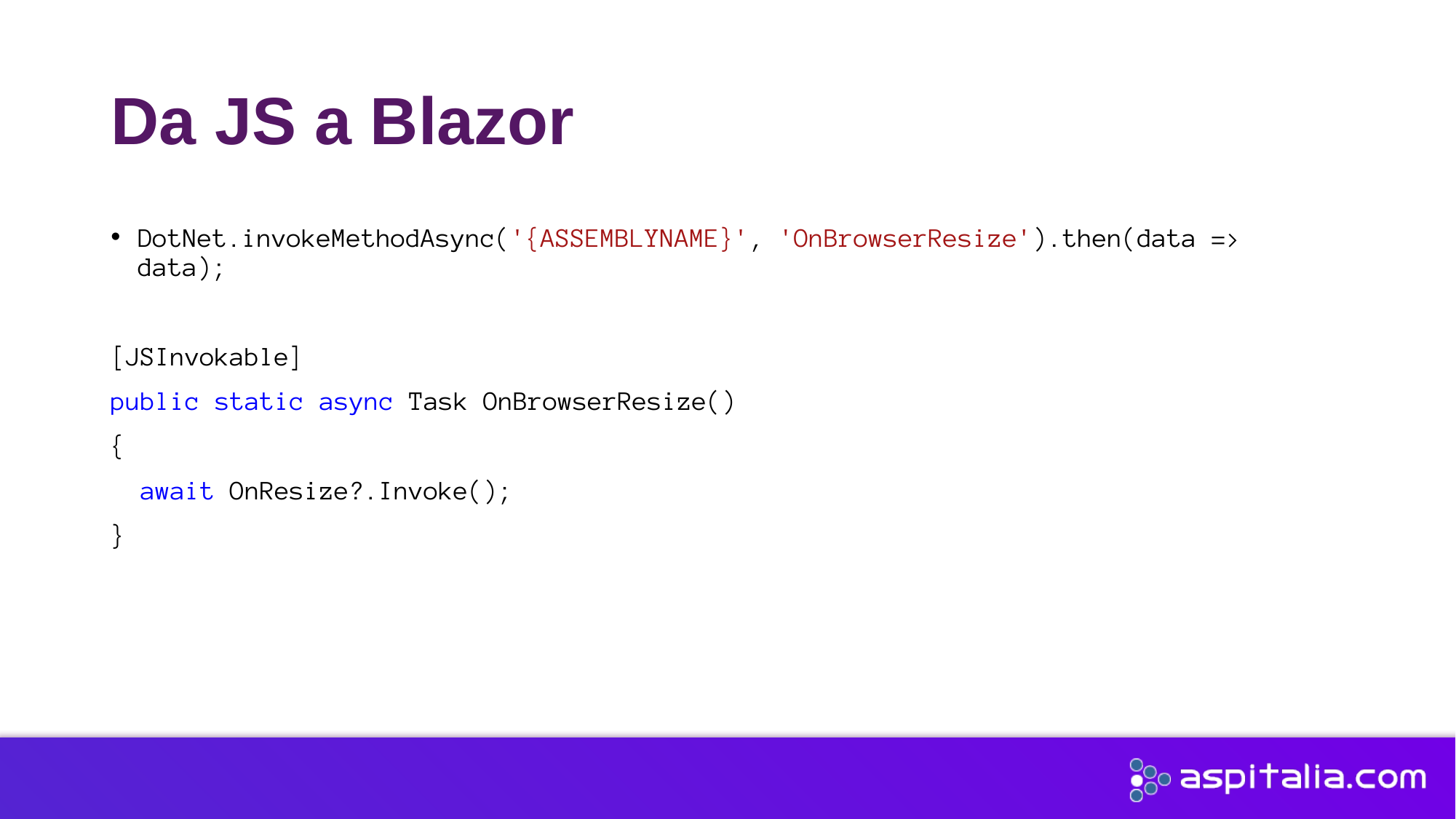

# Da JS a Blazor
DotNet.invokeMethodAsync('{ASSEMBLYNAME}', 'OnBrowserResize').then(data => data);

[JSInvokable]
public static async Task OnBrowserResize()
{
  await OnResize?.Invoke();
}